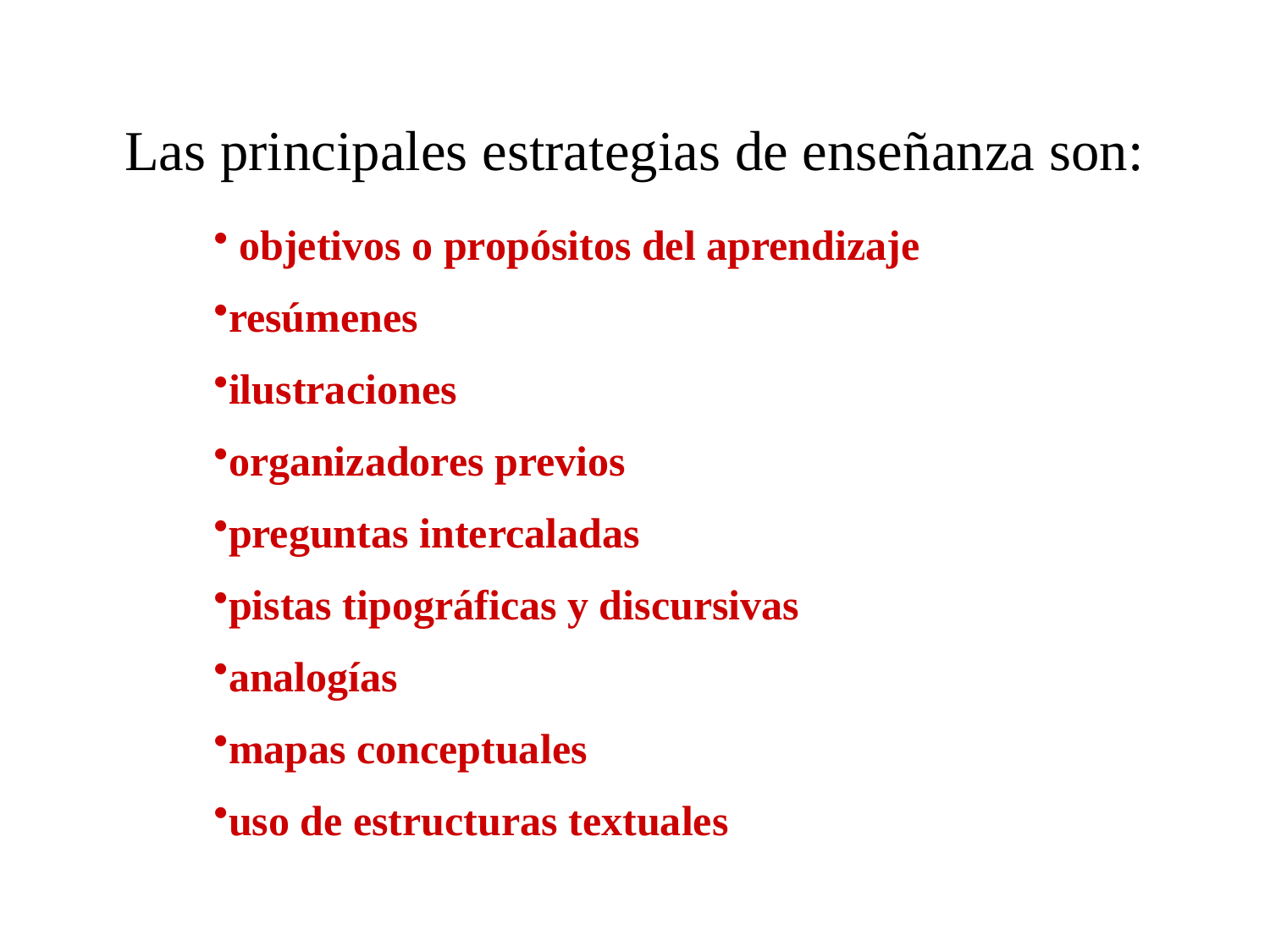

# Las principales estrategias de enseñanza son:
 objetivos o propósitos del aprendizaje
resúmenes
ilustraciones
organizadores previos
preguntas intercaladas
pistas tipográficas y discursivas
analogías
mapas conceptuales
uso de estructuras textuales